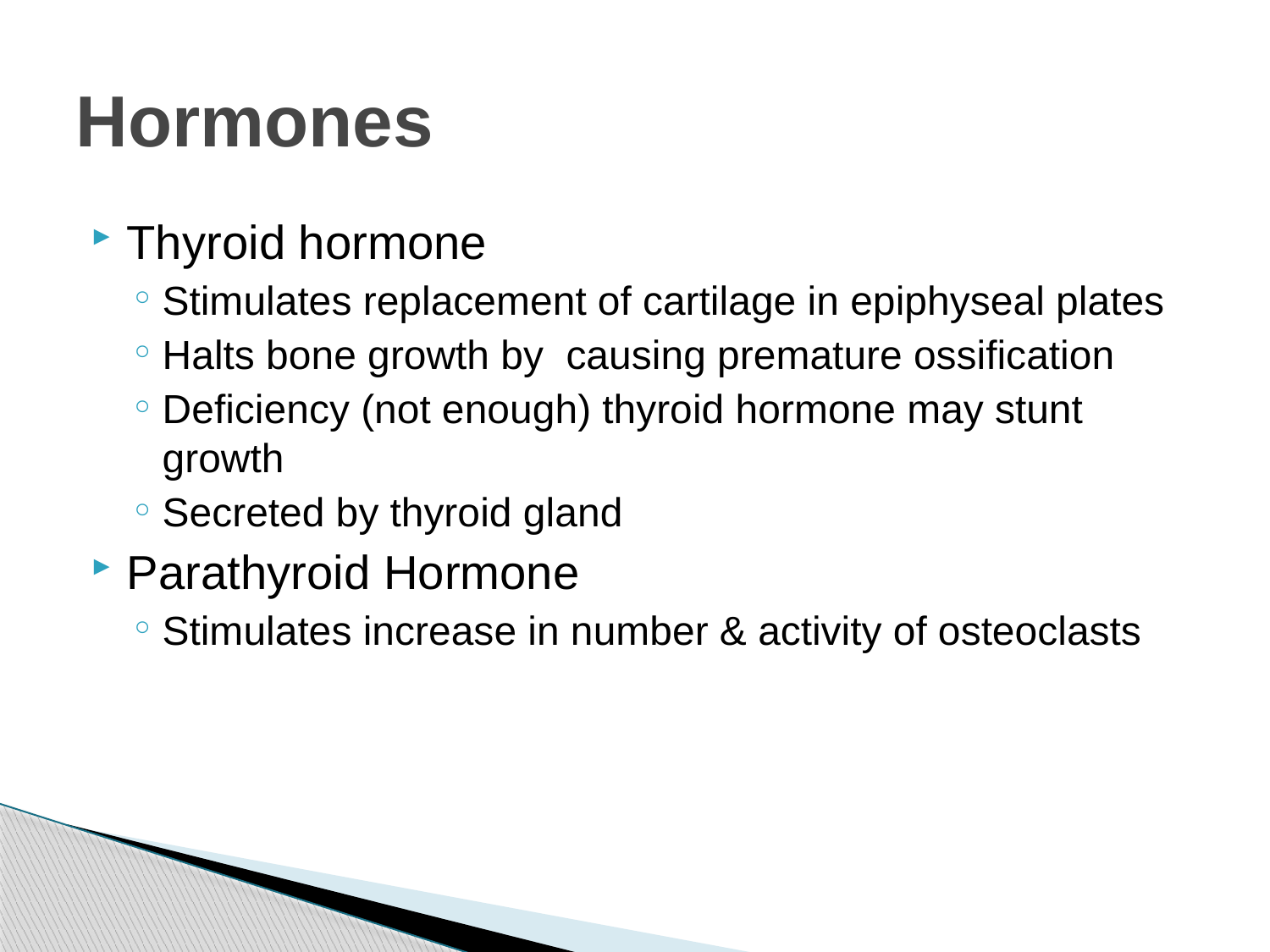

# Hormones
Thyroid hormone
Stimulates replacement of cartilage in epiphyseal plates
Halts bone growth by  causing premature ossification
Deficiency (not enough) thyroid hormone may stunt growth
Secreted by thyroid gland
Parathyroid Hormone
Stimulates increase in number & activity of osteoclasts